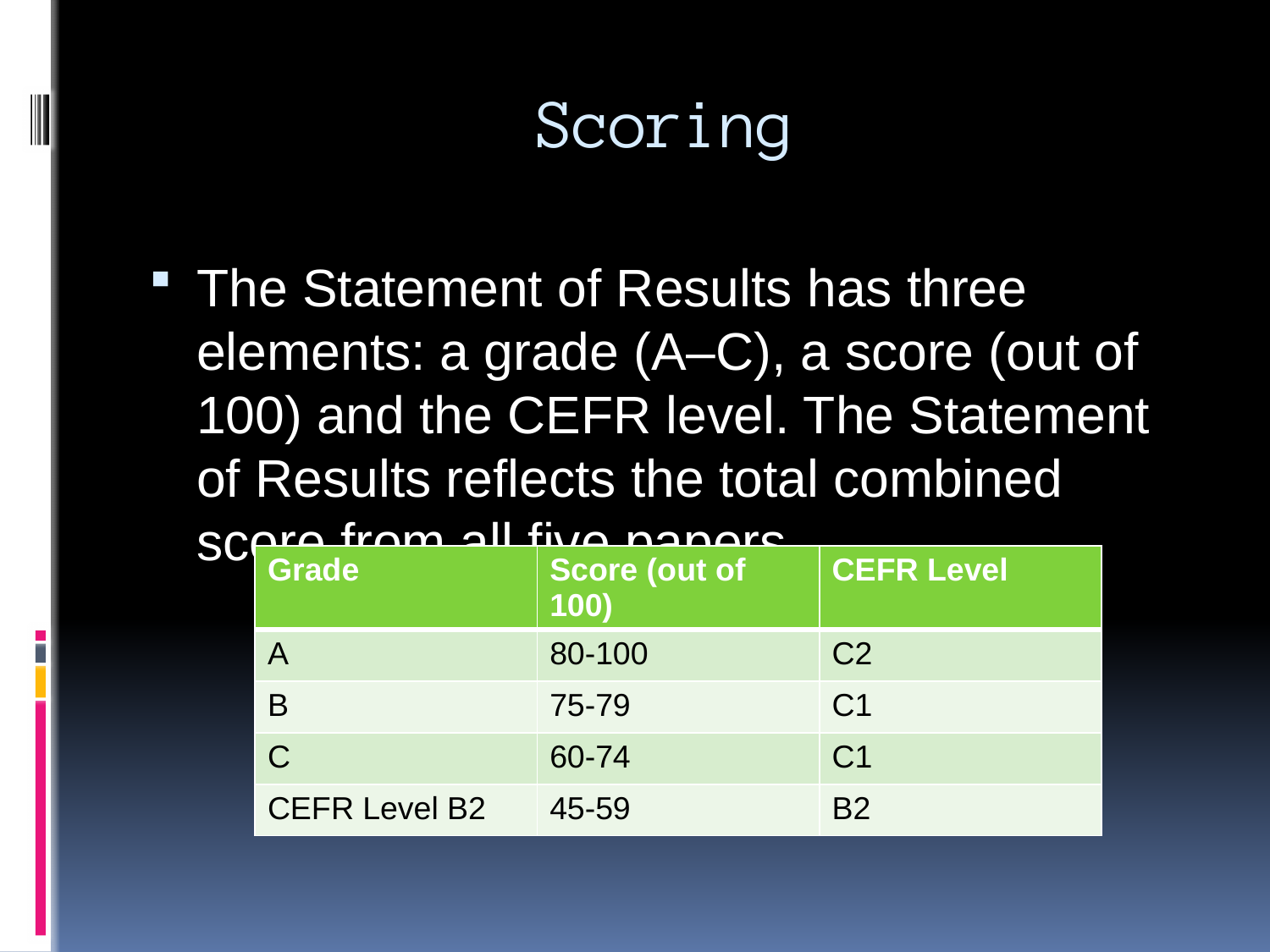

# Scoring
The Statement of Results has three elements: a grade (A–C), a score (out of 100) and the CEFR level. The Statement of Results reflects the total combined score from all five papers.
| Grade | Score (out of 100) | CEFR Level |
| --- | --- | --- |
| A | 80-100 | C2 |
| B | 75-79 | C1 |
| C | 60-74 | C1 |
| CEFR Level B2 | 45-59 | B2 |